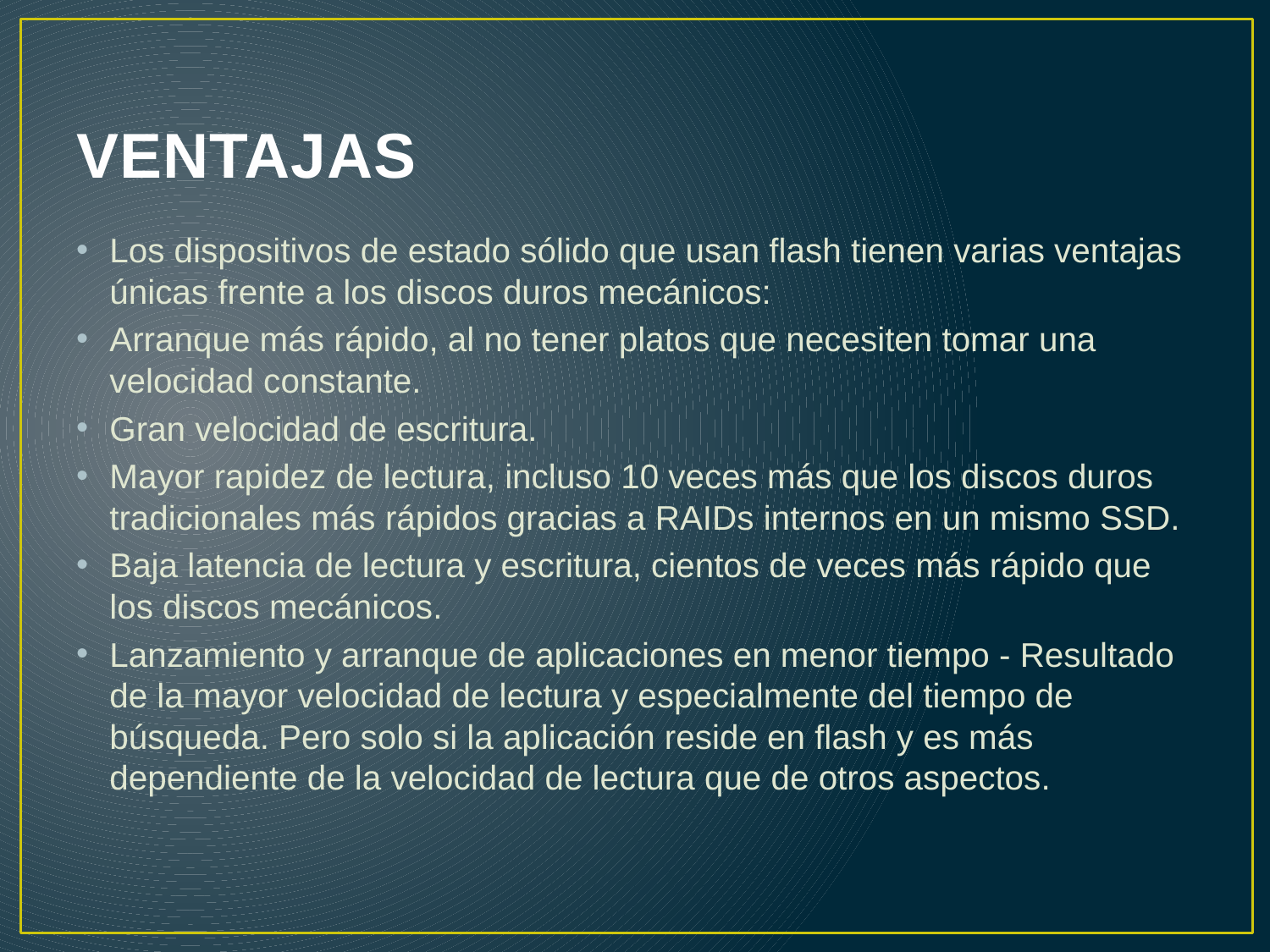

# VENTAJAS
Los dispositivos de estado sólido que usan flash tienen varias ventajas únicas frente a los discos duros mecánicos:
Arranque más rápido, al no tener platos que necesiten tomar una velocidad constante.
Gran velocidad de escritura.
Mayor rapidez de lectura, incluso 10 veces más que los discos duros tradicionales más rápidos gracias a RAIDs internos en un mismo SSD.
Baja latencia de lectura y escritura, cientos de veces más rápido que los discos mecánicos.
Lanzamiento y arranque de aplicaciones en menor tiempo - Resultado de la mayor velocidad de lectura y especialmente del tiempo de búsqueda. Pero solo si la aplicación reside en flash y es más dependiente de la velocidad de lectura que de otros aspectos.